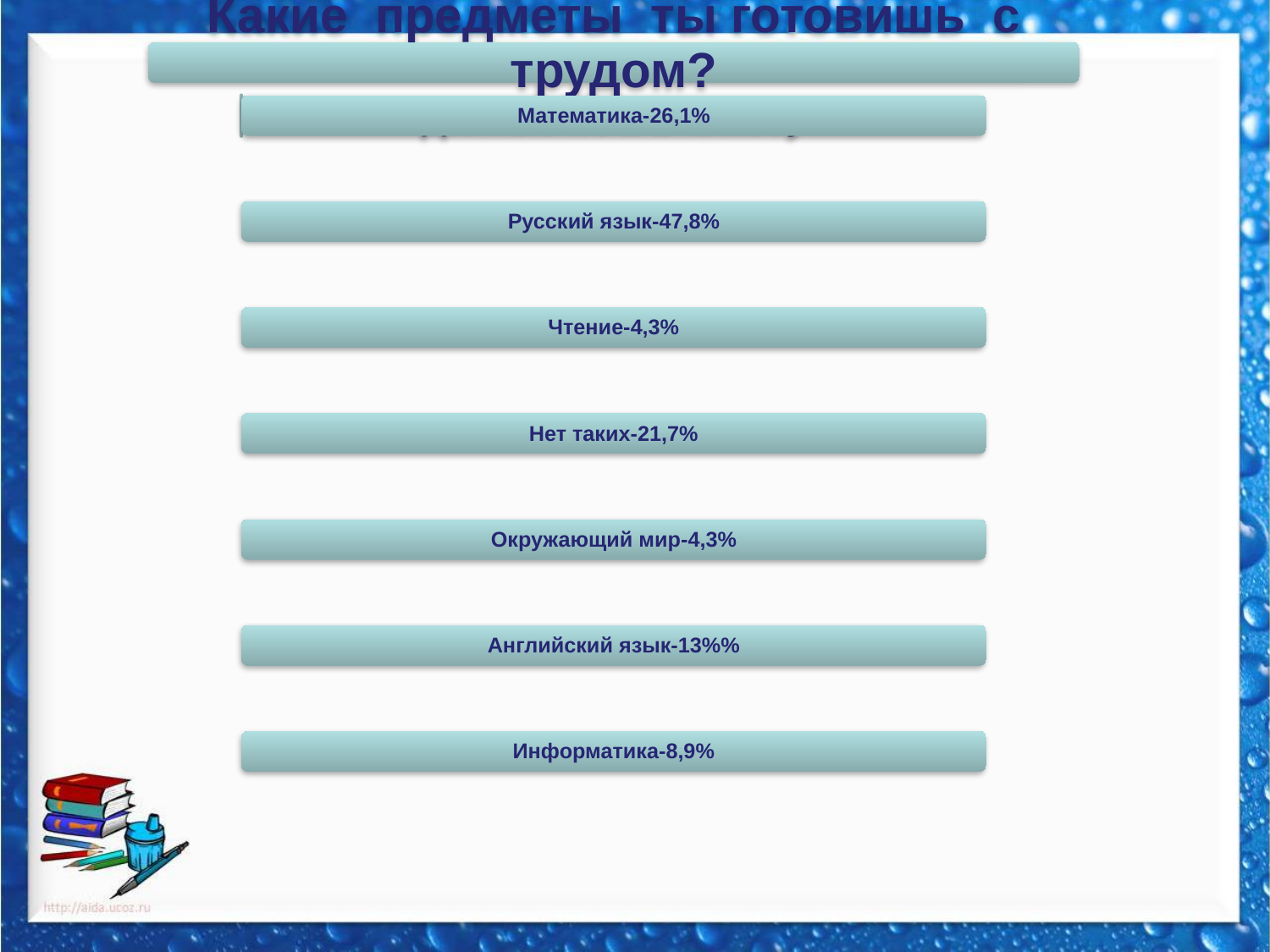

#
Какие  предметы  ты готовишь  с трудом?
Данные по 2 Б классу
Математика-26,1%
Русский язык-47,8%
Чтение-4,3%
Нет таких-21,7%
Окружающий мир-4,3%
Английский язык-13%%
Информатика-8,9%